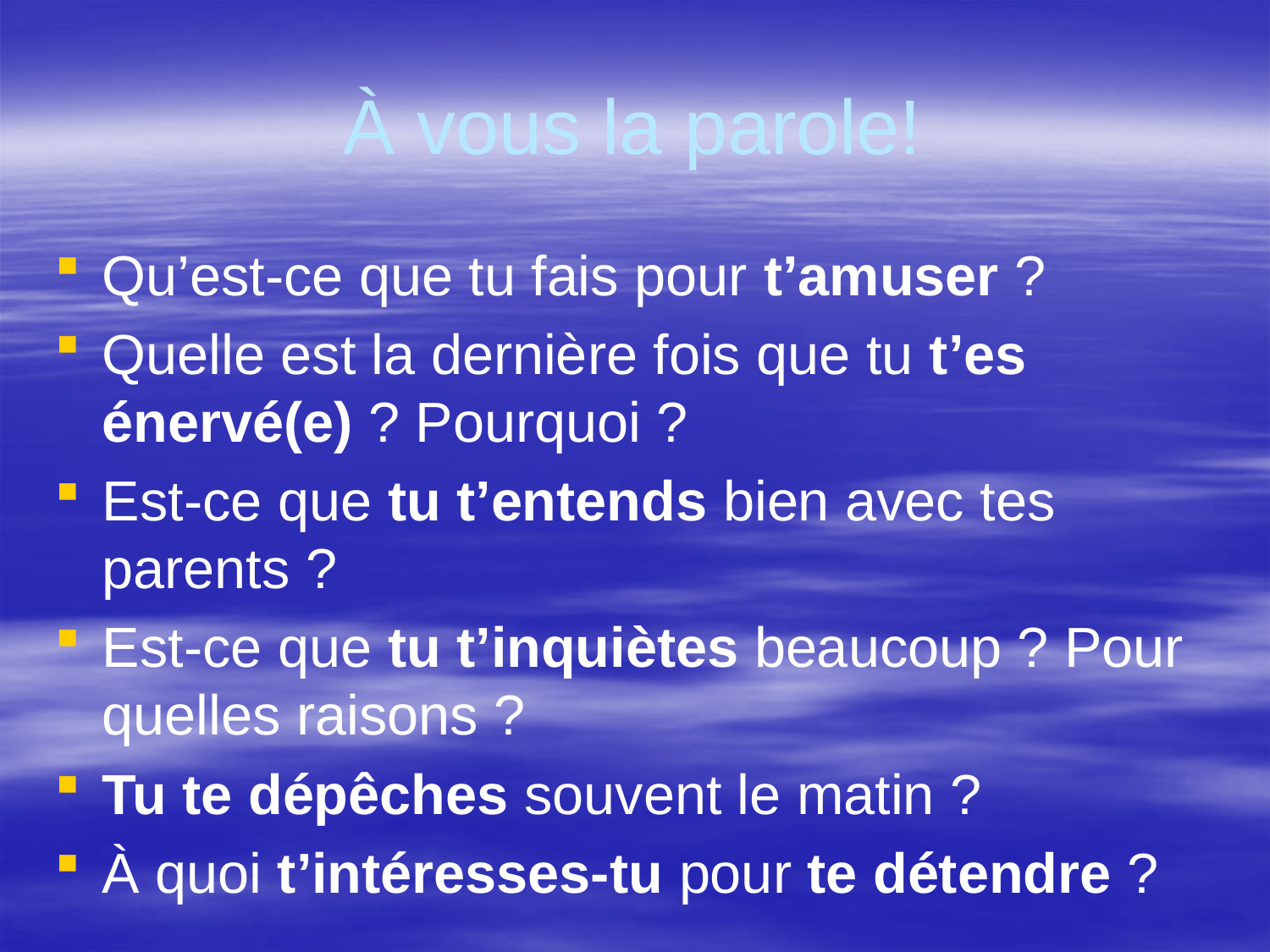

# À vous la parole!
Qu’est-ce que tu fais pour t’amuser ?
Quelle est la dernière fois que tu t’es énervé(e) ? Pourquoi ?
Est-ce que tu t’entends bien avec tes parents ?
Est-ce que tu t’inquiètes beaucoup ? Pour quelles raisons ?
Tu te dépêches souvent le matin ?
À quoi t’intéresses-tu pour te détendre ?